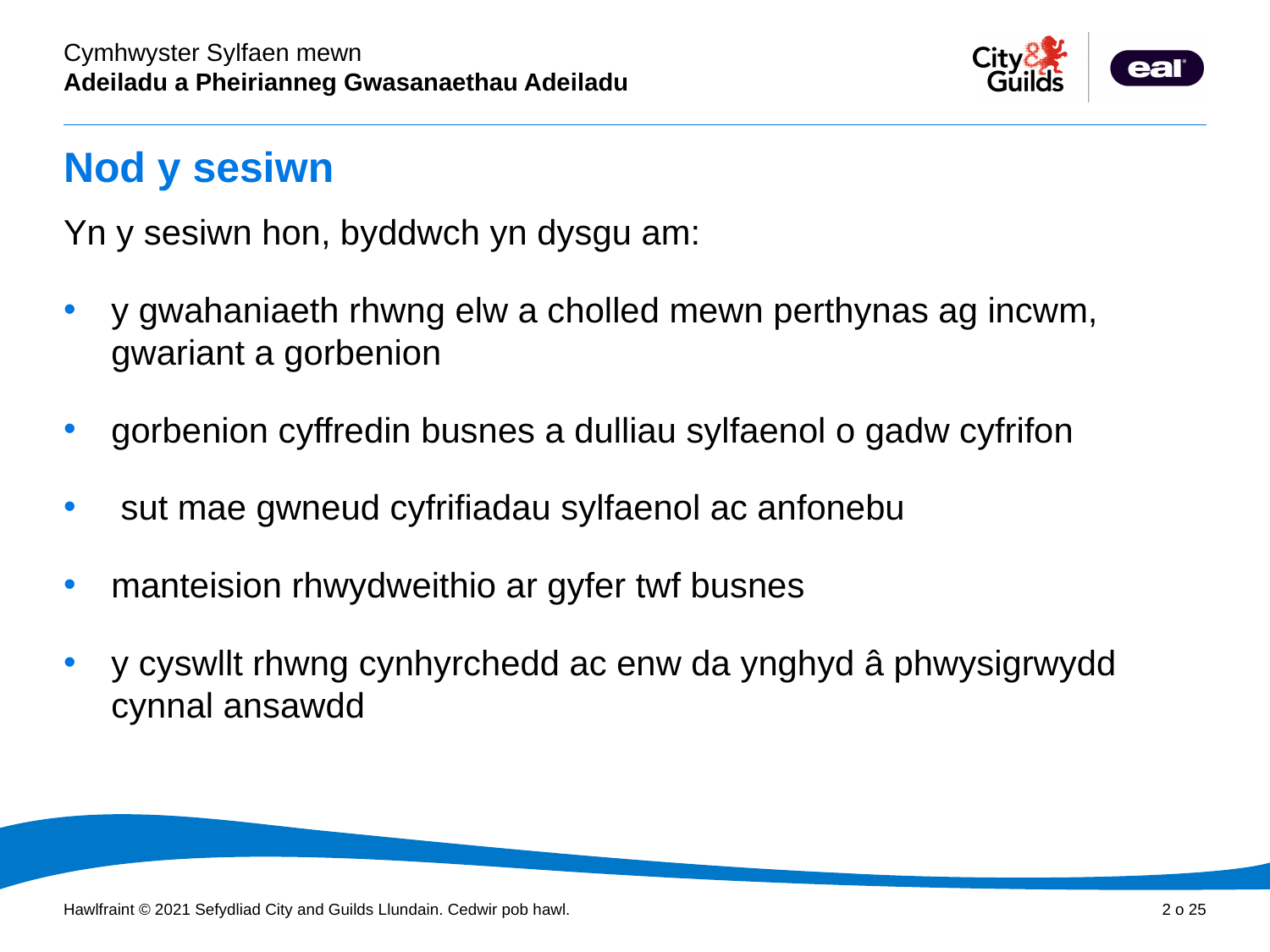

# Nod y sesiwn
Yn y sesiwn hon, byddwch yn dysgu am:
y gwahaniaeth rhwng elw a cholled mewn perthynas ag incwm, gwariant a gorbenion
gorbenion cyffredin busnes a dulliau sylfaenol o gadw cyfrifon
 sut mae gwneud cyfrifiadau sylfaenol ac anfonebu
manteision rhwydweithio ar gyfer twf busnes
y cyswllt rhwng cynhyrchedd ac enw da ynghyd â phwysigrwydd cynnal ansawdd